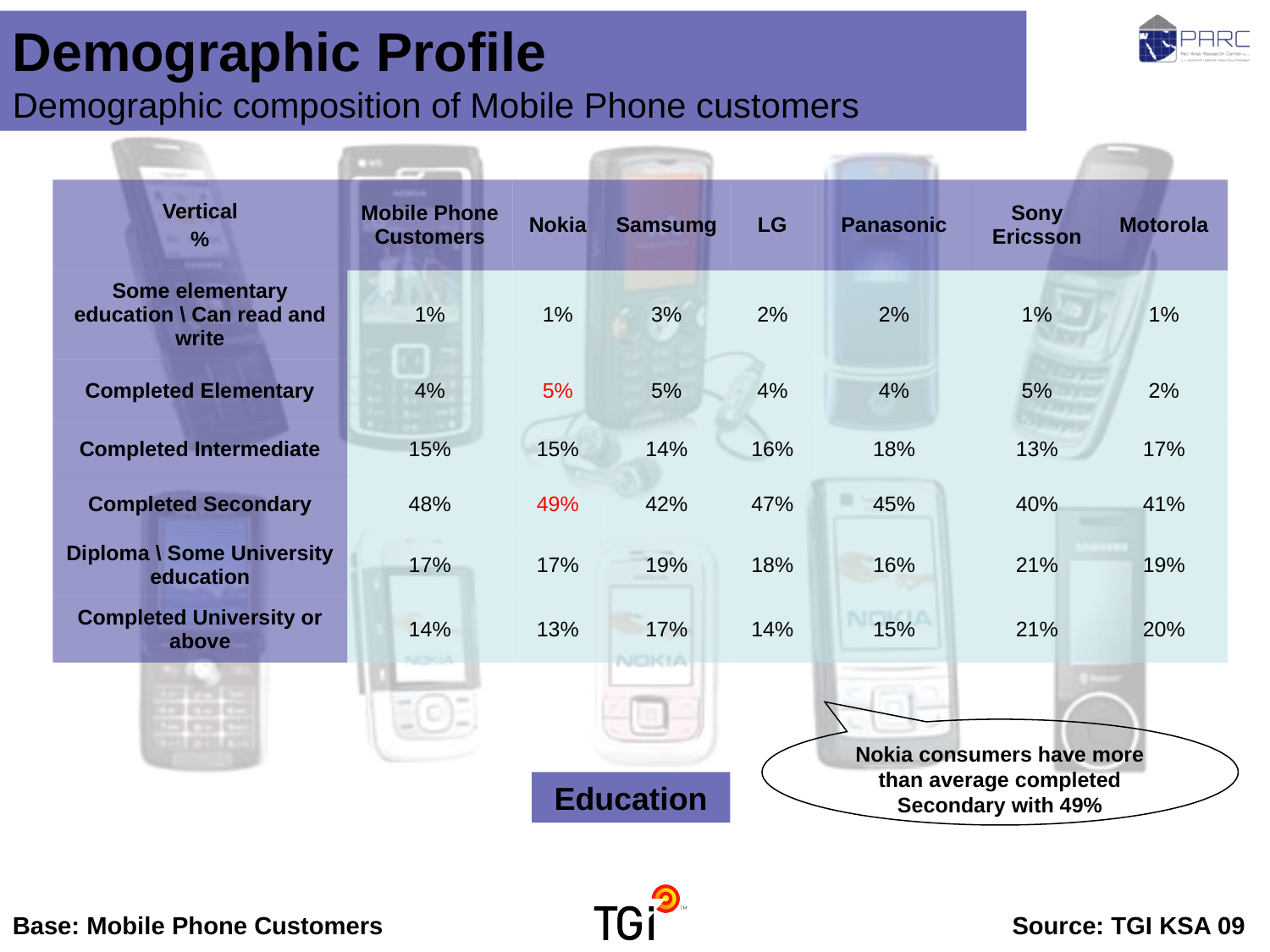

Demographic Profile                                 Demographic composition of Mobile Phone customers
| Vertical % | Mobile Phone Customers | Nokia | Samsumg | LG | Panasonic | Sony Ericsson | Motorola |
| --- | --- | --- | --- | --- | --- | --- | --- |
| Some elementary education \ Can read and write | 1% | 1% | 3% | 2% | 2% | 1% | 1% |
| Completed Elementary | 4% | 5% | 5% | 4% | 4% | 5% | 2% |
| Completed Intermediate | 15% | 15% | 14% | 16% | 18% | 13% | 17% |
| Completed Secondary | 48% | 49% | 42% | 47% | 45% | 40% | 41% |
| Diploma \ Some University education | 17% | 17% | 19% | 18% | 16% | 21% | 19% |
| Completed University or above | 14% | 13% | 17% | 14% | 15% | 21% | 20% |
Nokia consumers have more than average completed Secondary with 49%
Education
Base: Mobile Phone Customers	Source: TGI KSA 09